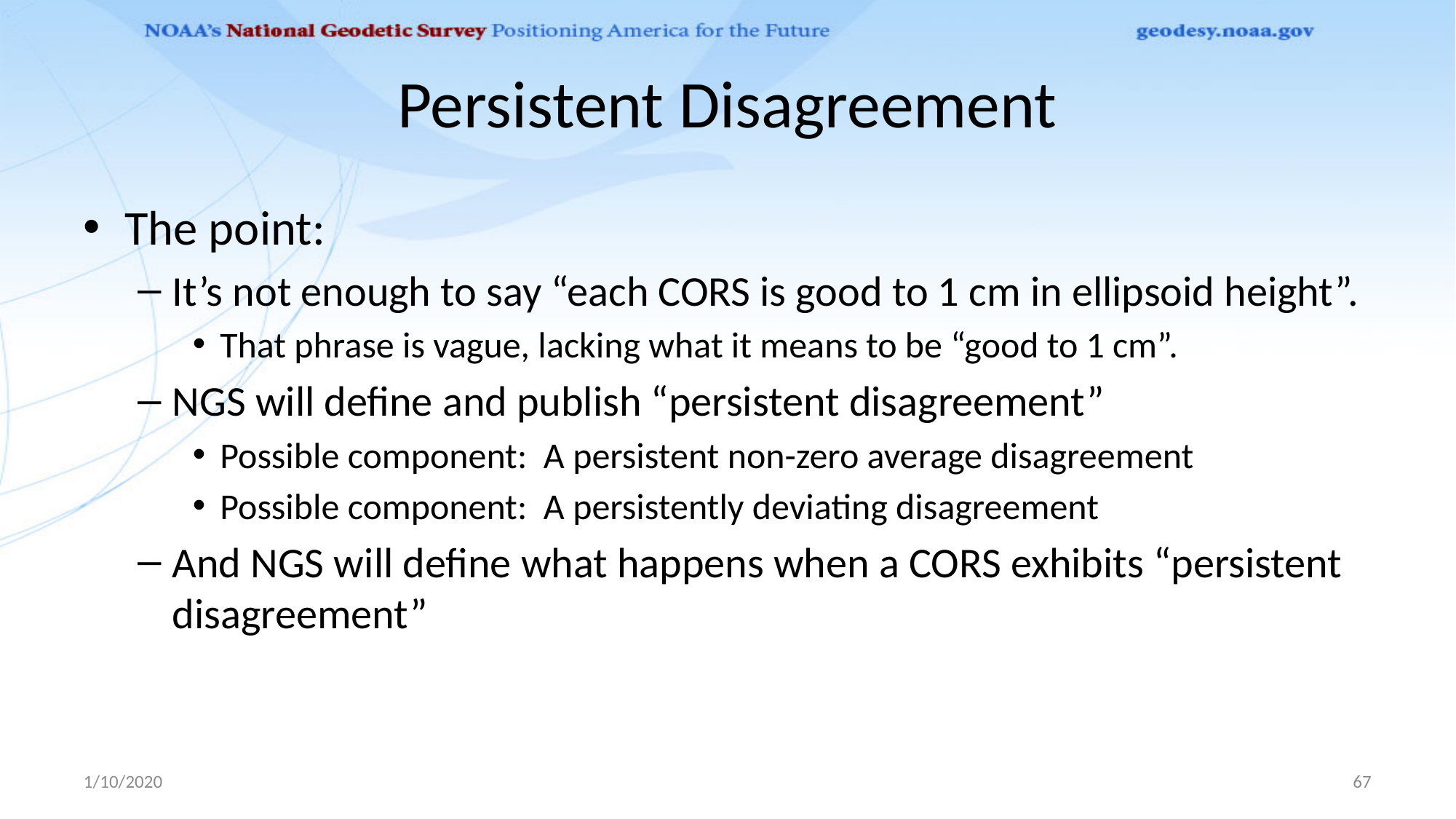

# Persistent Disagreement
The point:
It’s not enough to say “each CORS is good to 1 cm in ellipsoid height”.
That phrase is vague, lacking what it means to be “good to 1 cm”.
NGS will define and publish “persistent disagreement”
Possible component:  A persistent non-zero average disagreement
Possible component:  A persistently deviating disagreement
And NGS will define what happens when a CORS exhibits “persistent disagreement”
1/10/2020
67